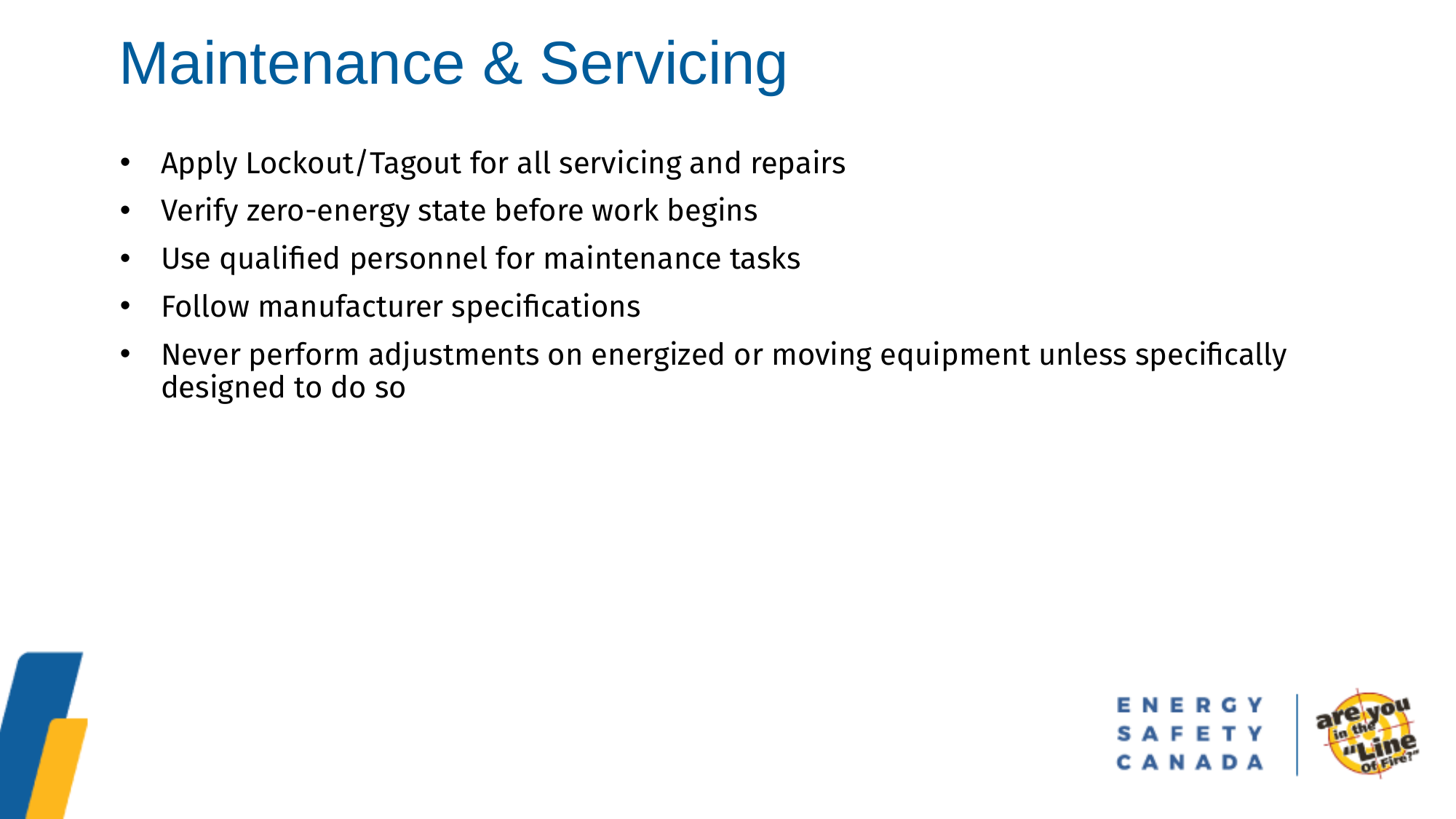

Maintenance & Servicing
Apply Lockout/Tagout for all servicing and repairs
Verify zero-energy state before work begins
Use qualified personnel for maintenance tasks
Follow manufacturer specifications
Never perform adjustments on energized or moving equipment unless specifically designed to do so